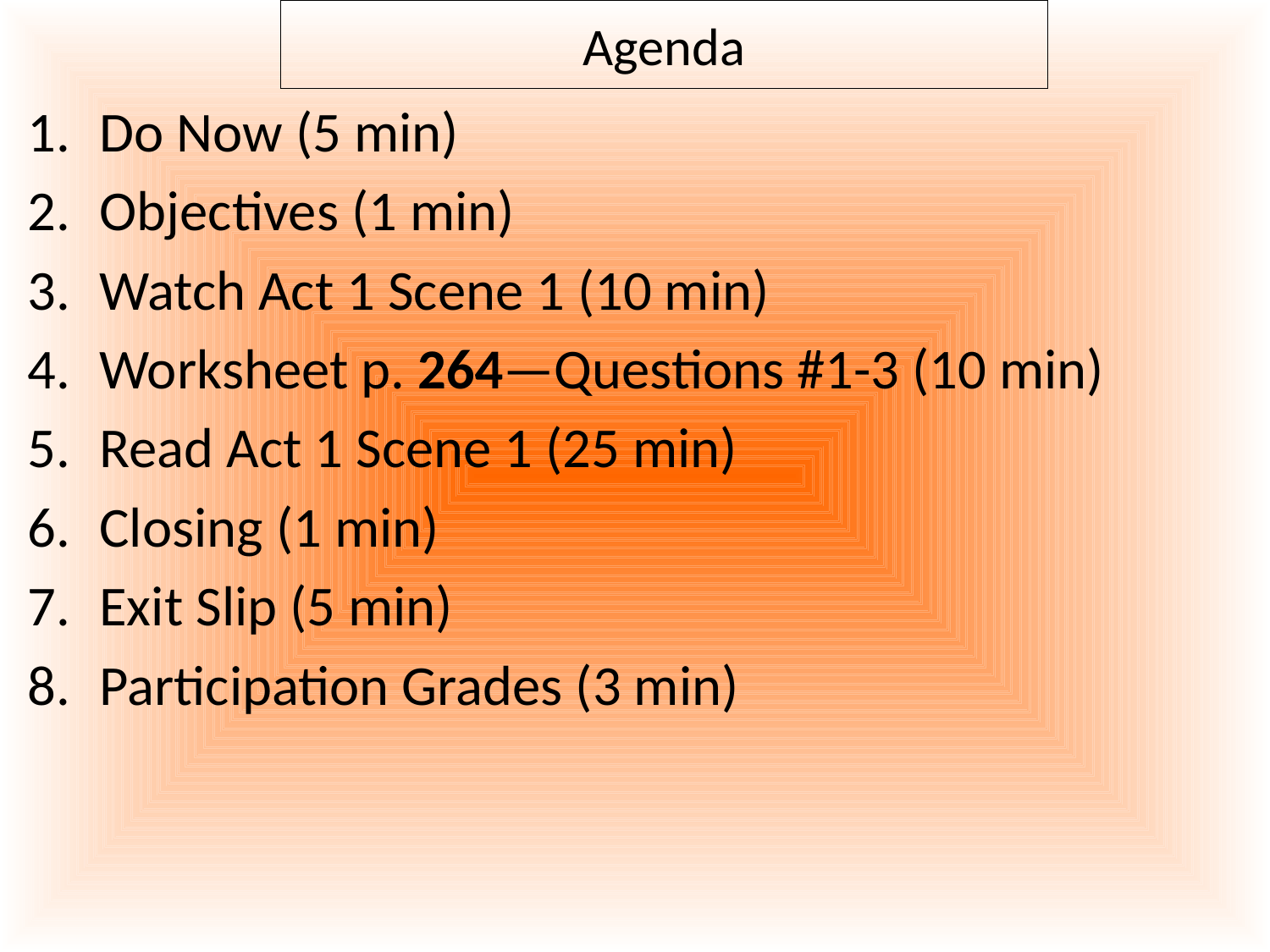

Agenda
Do Now (5 min)
Objectives (1 min)
Watch Act 1 Scene 1 (10 min)
Worksheet p. 264—Questions #1-3 (10 min)
Read Act 1 Scene 1 (25 min)
Closing (1 min)
Exit Slip (5 min)
Participation Grades (3 min)